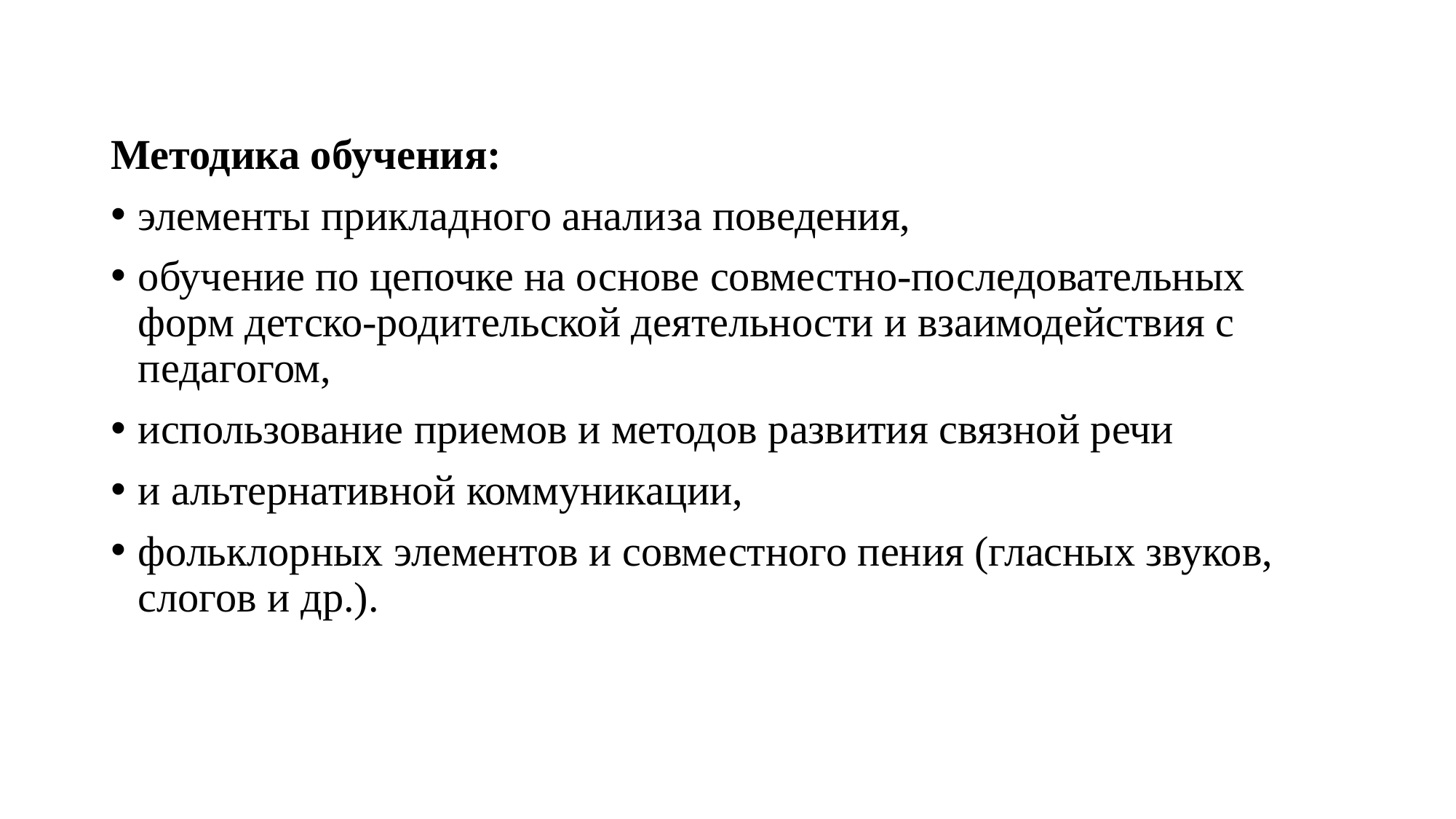

Методика обучения:
элементы прикладного анализа поведения,
обучение по цепочке на основе совместно-последовательных форм детско-родительской деятельности и взаимодействия с педагогом,
использование приемов и методов развития связной речи
и альтернативной коммуникации,
фольклорных элементов и совместного пения (гласных звуков, слогов и др.).